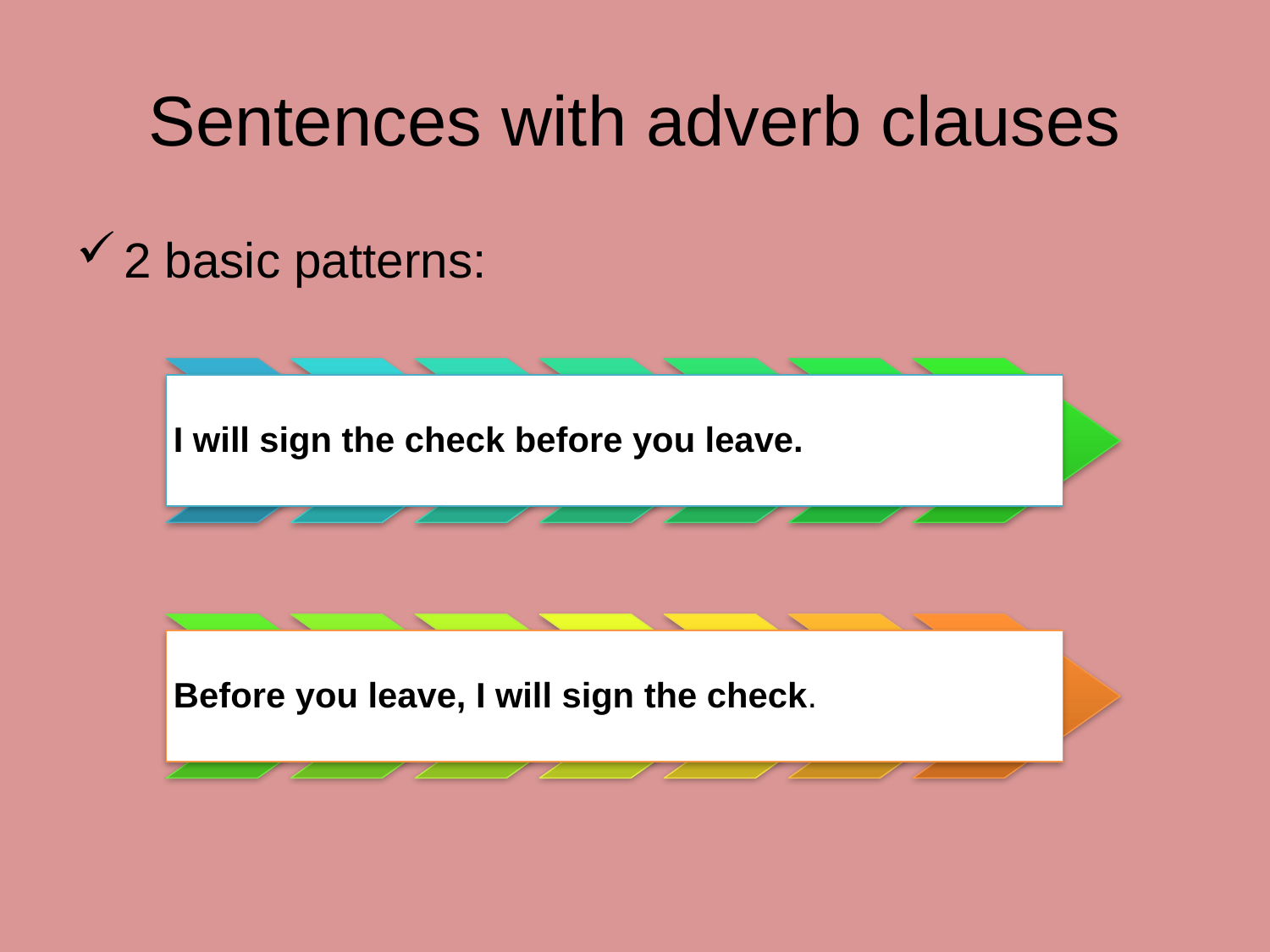

# Sentences with adverb clauses
2 basic patterns:

I will sign the check before you leave.

Before you leave, I will sign the check.